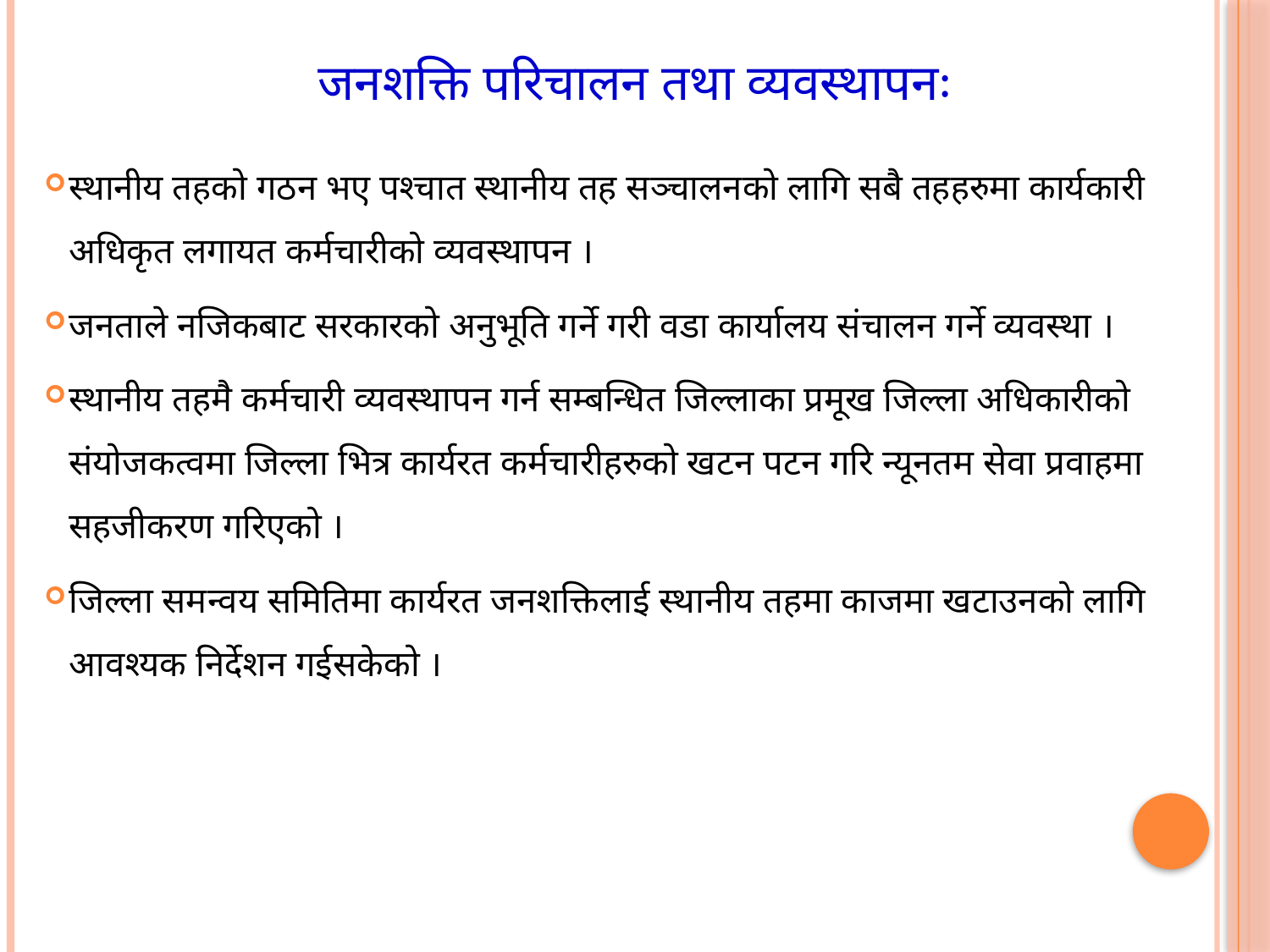

# जनशक्ति परिचालन तथा व्यवस्थापनः
स्थानीय तहको गठन भए पश्चात स्थानीय तह सञ्चालनको लागि सबै तहहरुमा कार्यकारी अधिकृत लगायत कर्मचारीको व्यवस्थापन ।
जनताले नजिकबाट सरकारको अनुभूति गर्ने गरी वडा कार्यालय संचालन गर्ने व्यवस्था ।
स्थानीय तहमै कर्मचारी व्यवस्थापन गर्न सम्बन्धित जिल्लाका प्रमूख जिल्ला अधिकारीको संयोजकत्वमा जिल्ला भित्र कार्यरत कर्मचारीहरुको खटन पटन गरि न्यूनतम सेवा प्रवाहमा सहजीकरण गरिएको ।
जिल्ला समन्वय समितिमा कार्यरत जनशक्तिलाई स्थानीय तहमा काजमा खटाउनको लागि आवश्यक निर्देशन गईसकेको ।